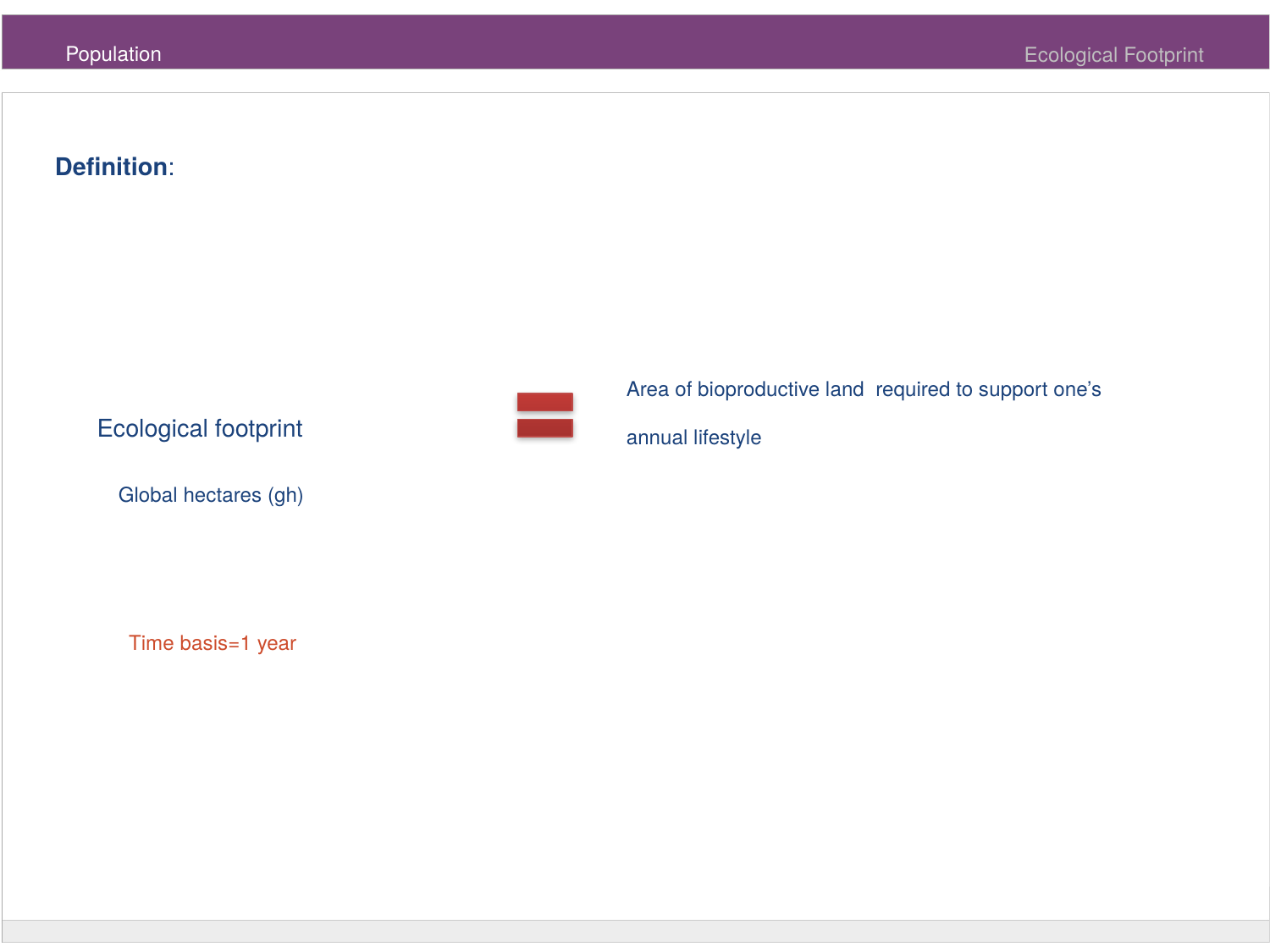

Ecological Footprint
Definition:

Area of bioproductive land  required to support one’s annual lifestyle
Ecological footprint

Global hectares (gh)
Time basis=1 year